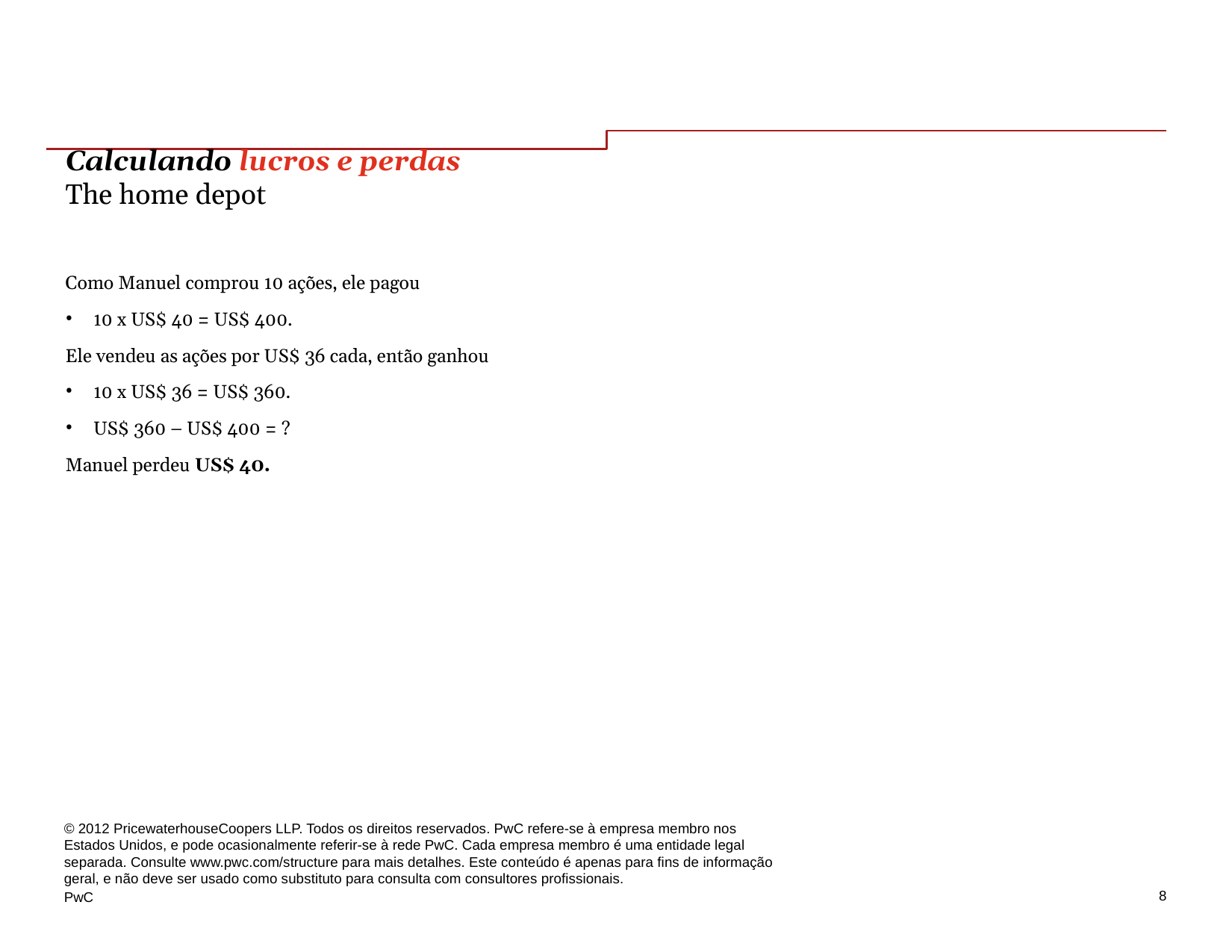

# Calculando lucros e perdas The home depot
Como Manuel comprou 10 ações, ele pagou
10 x US$ 40 = US$ 400.
Ele vendeu as ações por US$ 36 cada, então ganhou
10 x US$ 36 = US$ 360.
US$ 360 – US$ 400 = ?
Manuel perdeu US$ 40.
© 2012 PricewaterhouseCoopers LLP. Todos os direitos reservados. PwC refere-se à empresa membro nos Estados Unidos, e pode ocasionalmente referir-se à rede PwC. Cada empresa membro é uma entidade legal separada. Consulte www.pwc.com/structure para mais detalhes. Este conteúdo é apenas para fins de informação geral, e não deve ser usado como substituto para consulta com consultores profissionais.
8